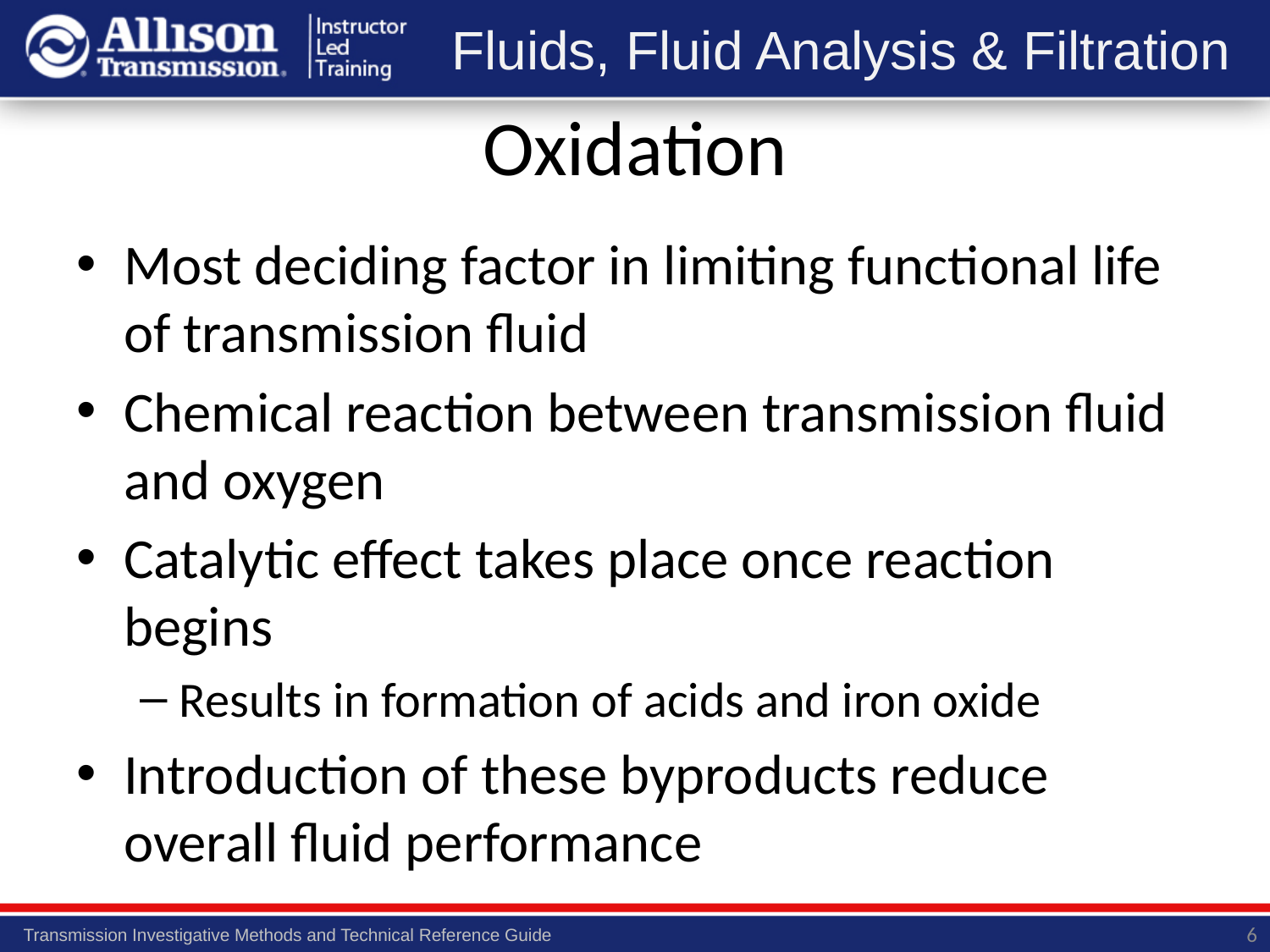

# Oxidation
Most deciding factor in limiting functional life of transmission fluid
Chemical reaction between transmission fluid and oxygen
Catalytic effect takes place once reaction begins
Results in formation of acids and iron oxide
Introduction of these byproducts reduce overall fluid performance

6